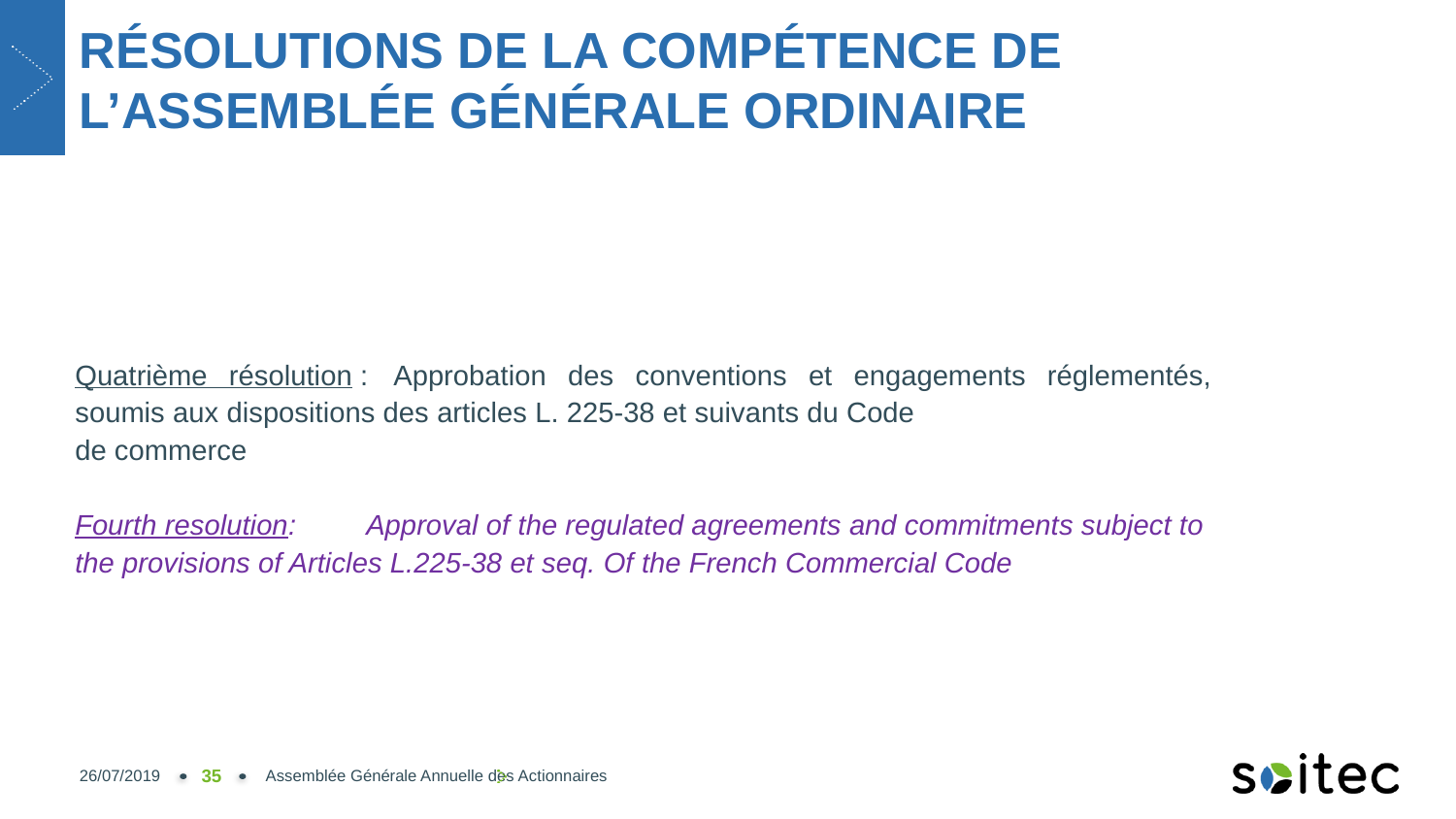

# RÉSOLUTIONS DE LA COMPÉTENCE DE L’ASSEMBLÉE GÉNÉRALE ORDINAIRE
Quatrième résolution : 	Approbation des conventions et engagements réglementés, soumis aux dispositions des articles L. 225-38 et suivants du Code
de commerce

Fourth resolution: 	Approval of the regulated agreements and commitments subject to
the provisions of Articles L.225-38 et seq. Of the French Commercial Code
26/07/2019
35
Assemblée Générale Annuelle des Actionnaires